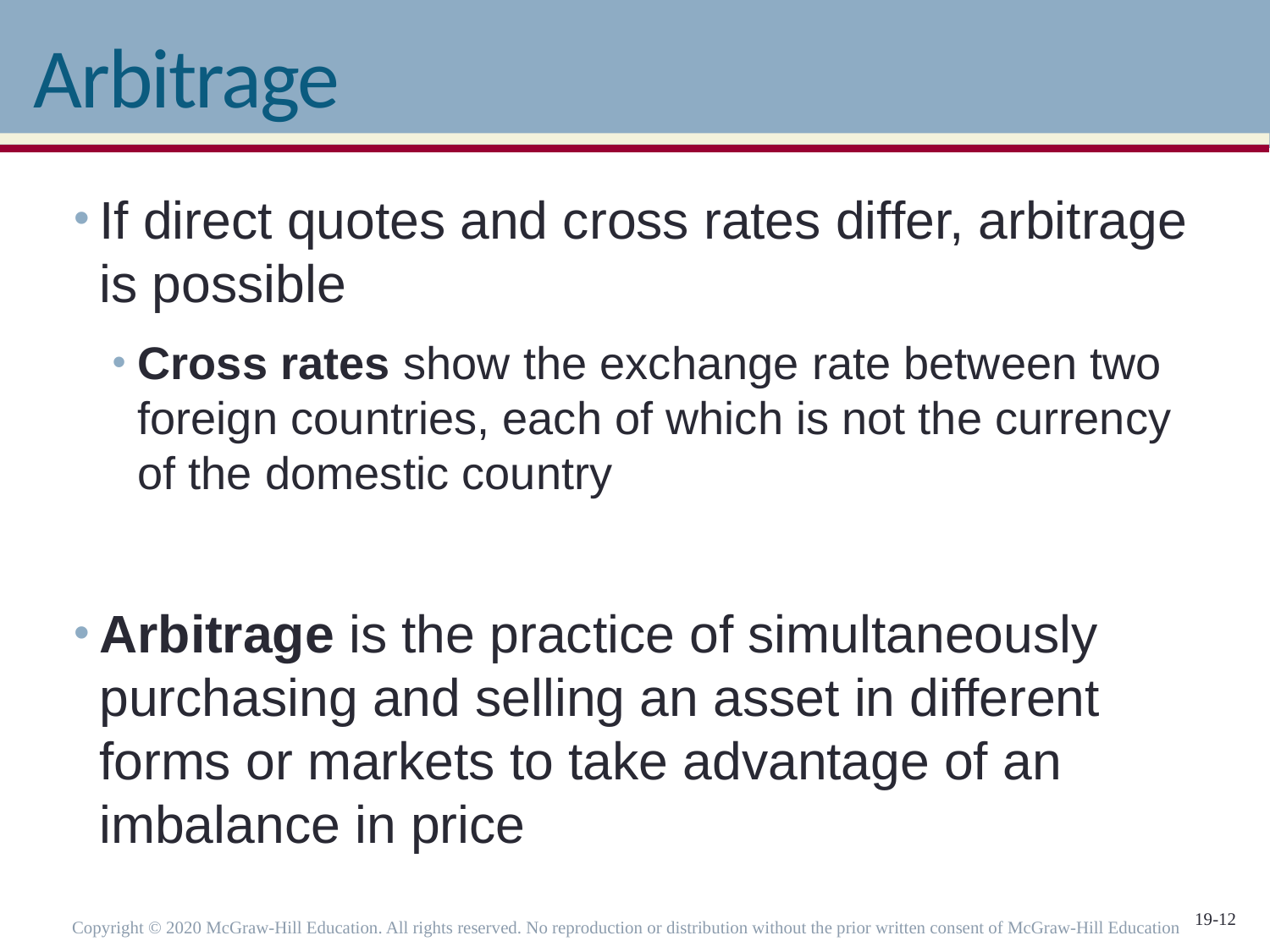

# Arbitrage
If direct quotes and cross rates differ, arbitrage is possible
Cross rates show the exchange rate between two foreign countries, each of which is not the currency of the domestic country

Arbitrage is the practice of simultaneously purchasing and selling an asset in different forms or markets to take advantage of an imbalance in price
Copyright © 2020 McGraw-Hill Education. All rights reserved. No reproduction or distribution without the prior written consent of McGraw-Hill Education